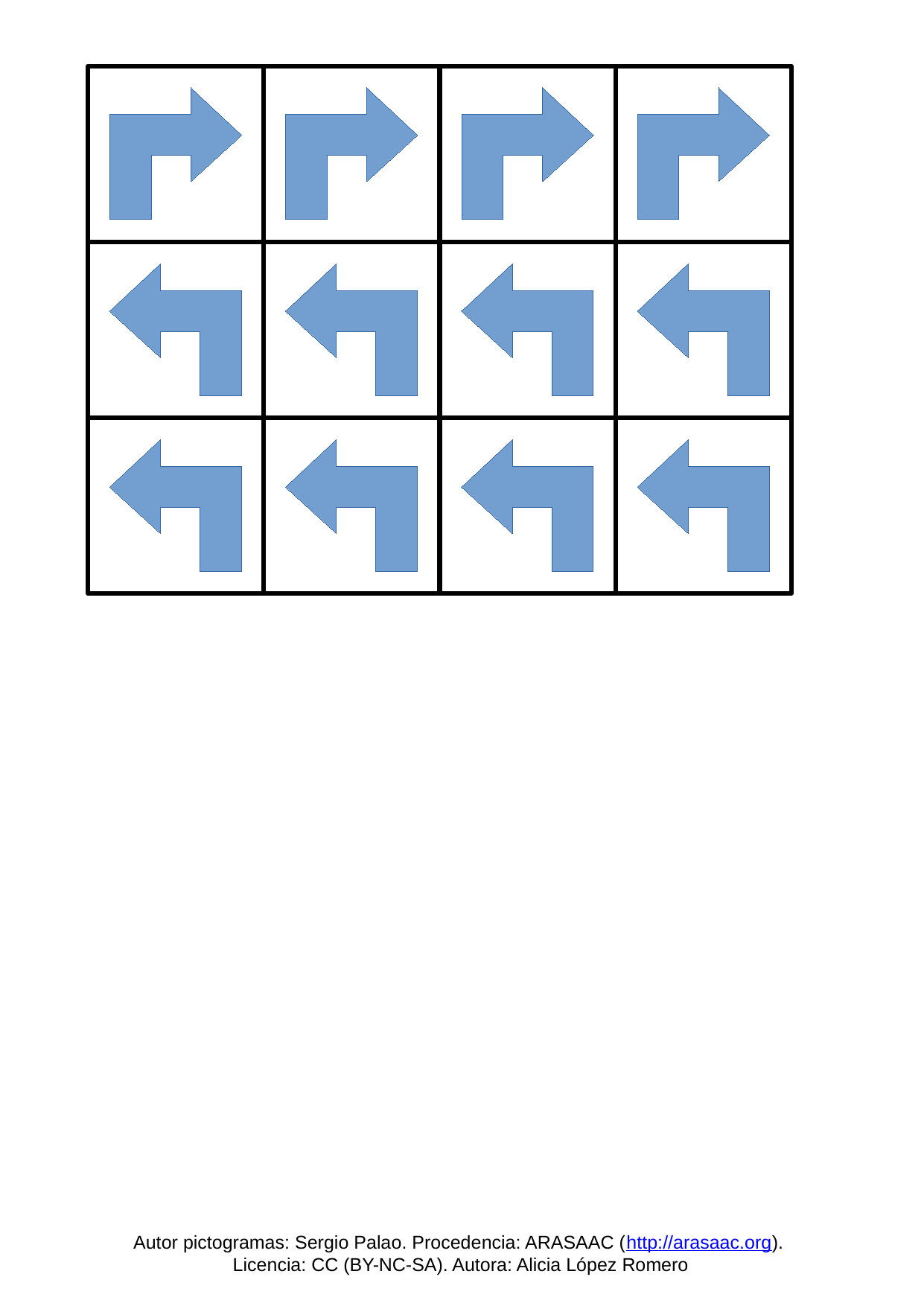

Autor pictogramas: Sergio Palao. Procedencia: ARASAAC (http://arasaac.org).
Licencia: CC (BY-NC-SA). Autora: Alicia López Romero